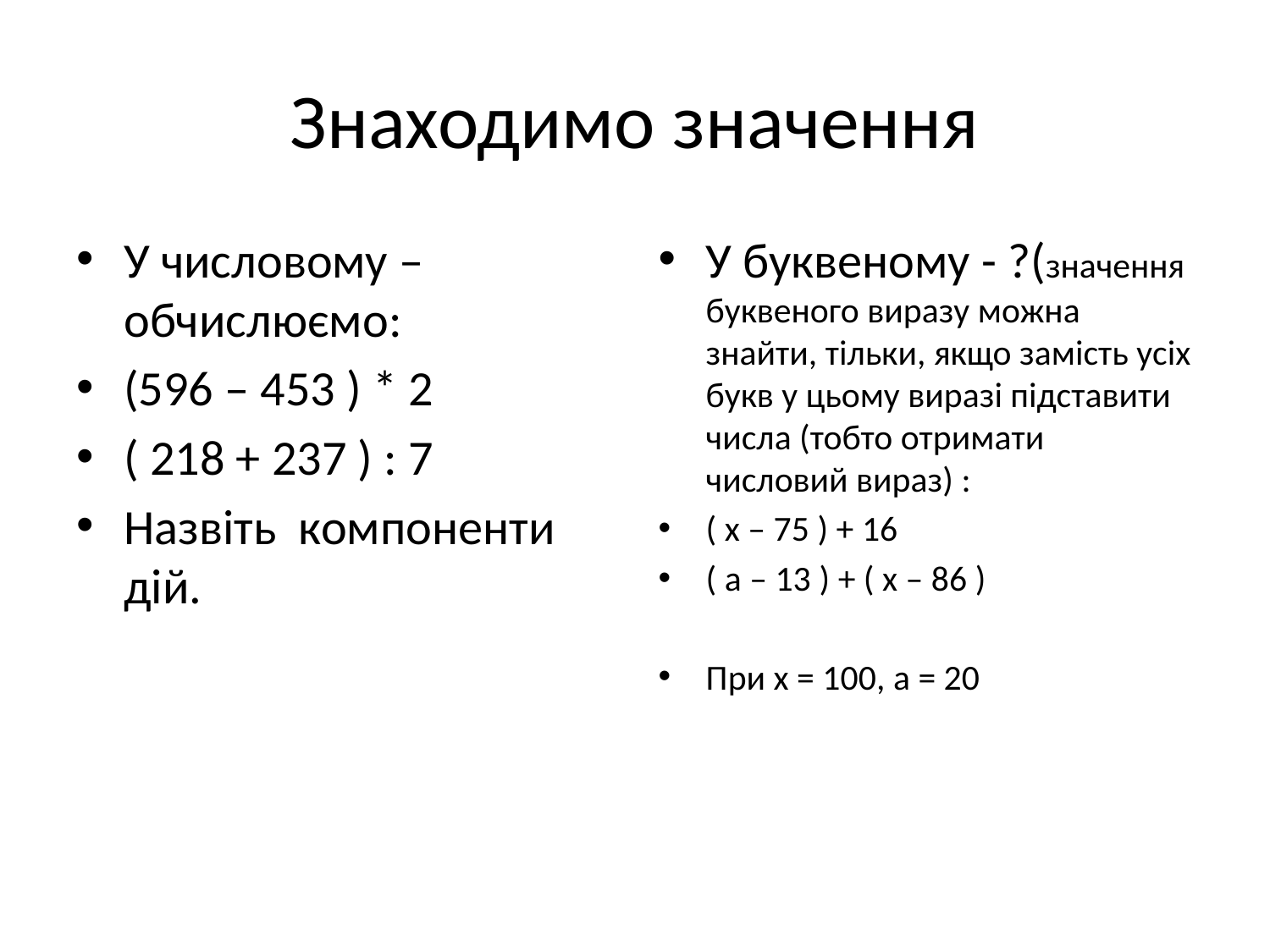

# Знаходимо значення
У числовому – обчислюємо:
(596 – 453 ) * 2
( 218 + 237 ) : 7
Назвіть  компоненти дій.
У буквеному - ?(значення буквеного виразу можна знайти, тільки, якщо замість усіх букв у цьому виразі підставити числа (тобто отримати числовий вираз) :
( х – 75 ) + 16
( а – 13 ) + ( х – 86 )

При х = 100, а = 20